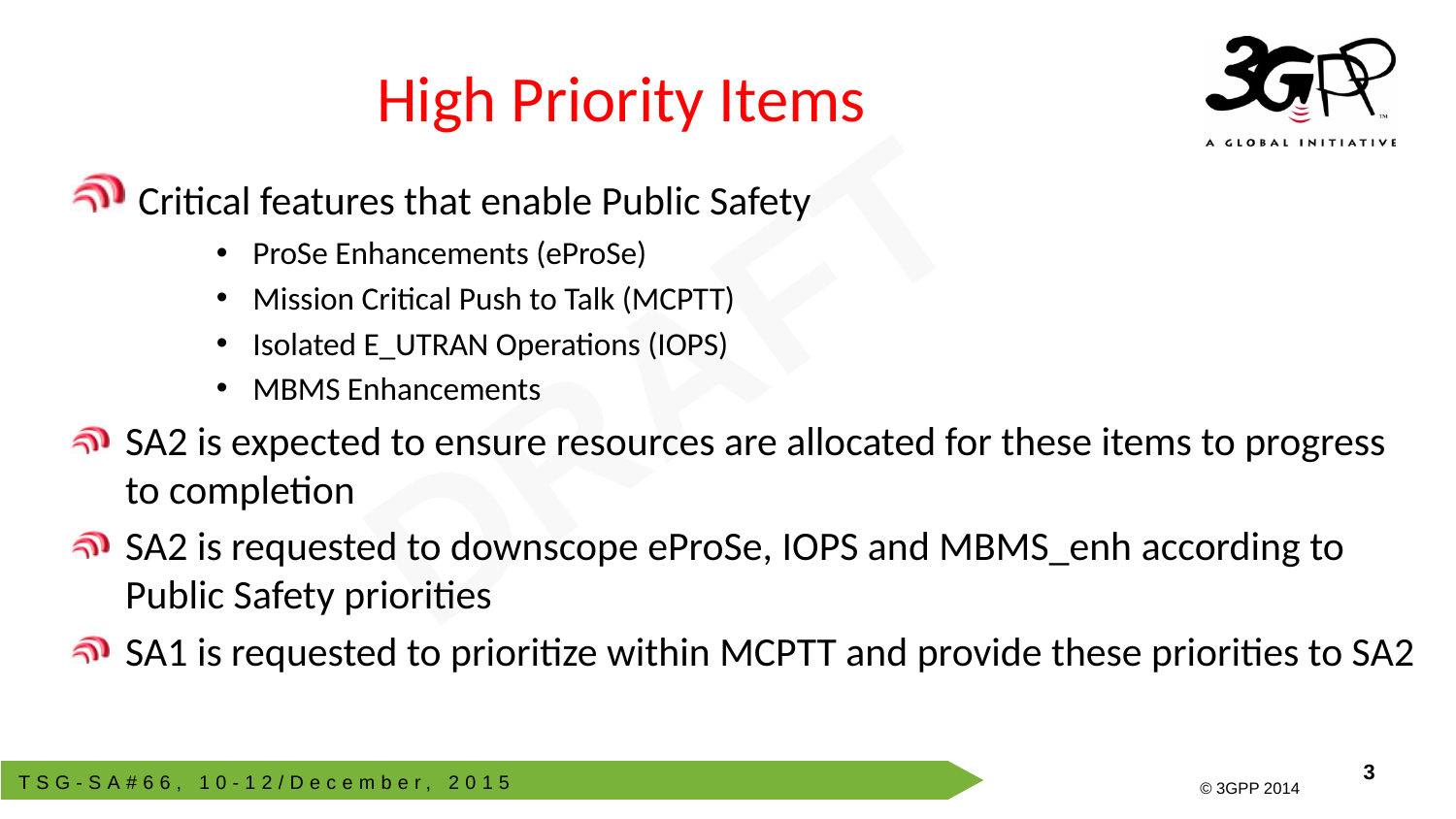

# High Priority Items
 Critical features that enable Public Safety
ProSe Enhancements (eProSe)
Mission Critical Push to Talk (MCPTT)
Isolated E_UTRAN Operations (IOPS)
MBMS Enhancements
SA2 is expected to ensure resources are allocated for these items to progress to completion
SA2 is requested to downscope eProSe, IOPS and MBMS_enh according to Public Safety priorities
SA1 is requested to prioritize within MCPTT and provide these priorities to SA2
DRAFT